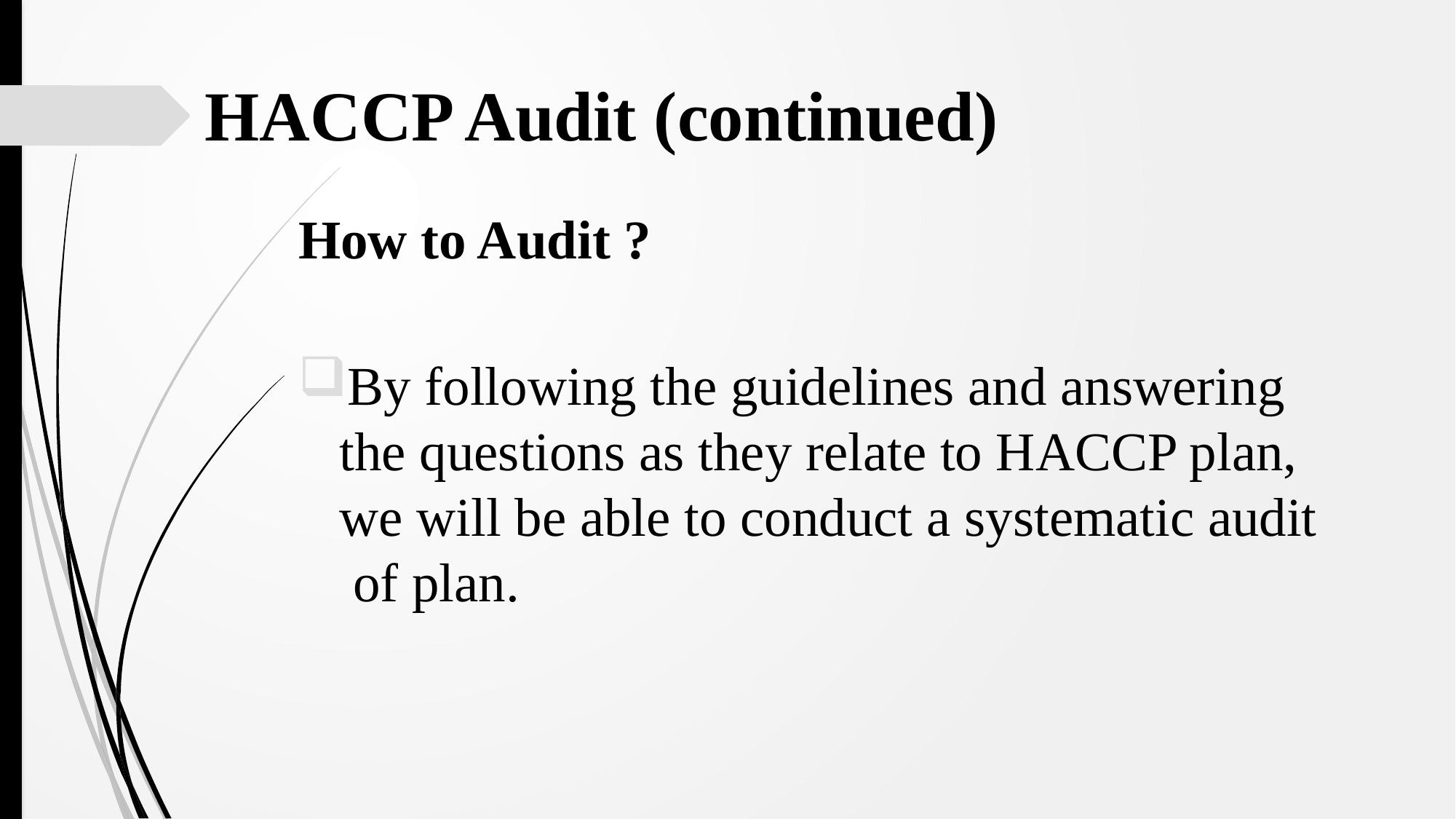

# HACCP Audit (continued)
How to Audit ?
By following the guidelines and answering the questions as they relate to HACCP plan, we will be able to conduct a systematic audit
 of plan.